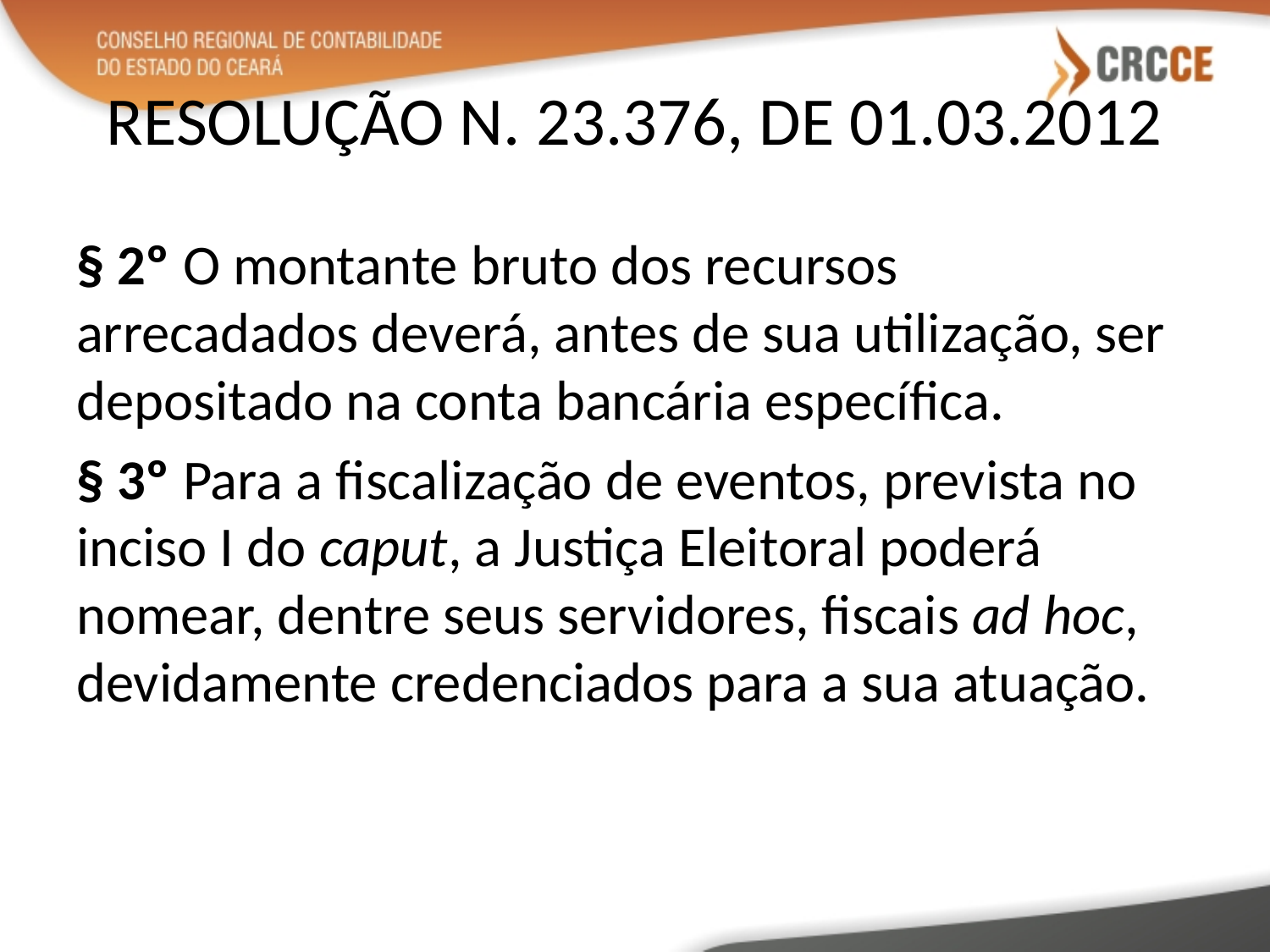

# RESOLUÇÃO N. 23.376, DE 01.03.2012
§ 2º O montante bruto dos recursos arrecadados deverá, antes de sua utilização, ser depositado na conta bancária específica.
§ 3º Para a fiscalização de eventos, prevista no inciso I do caput, a Justiça Eleitoral poderá nomear, dentre seus servidores, fiscais ad hoc, devidamente credenciados para a sua atuação.